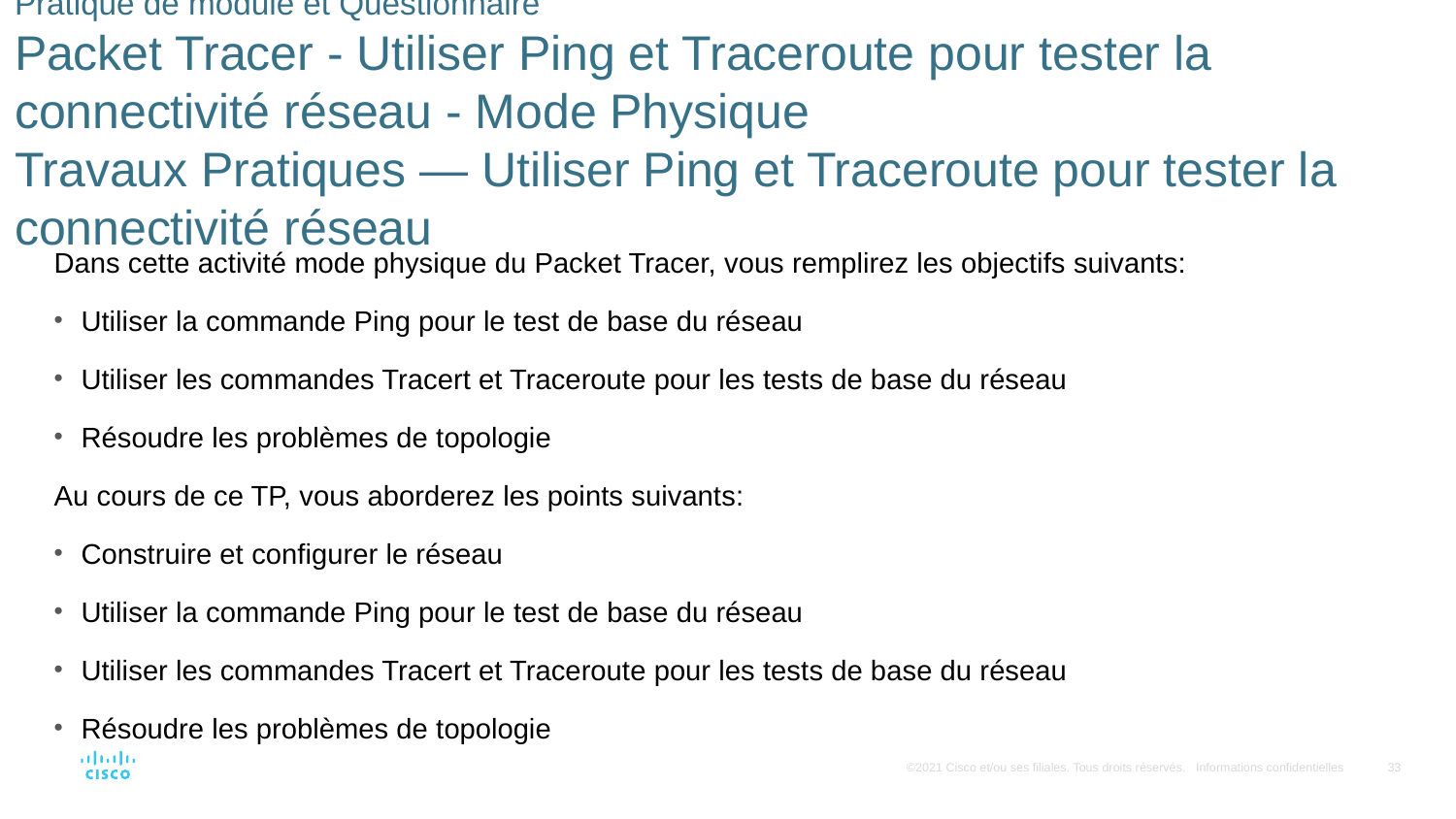

# Pratique de module et Questionnaire Packet Tracer - Utiliser Ping et Traceroute pour tester la connectivité réseau - Mode Physique Travaux Pratiques — Utiliser Ping et Traceroute pour tester la connectivité réseau
Dans cette activité mode physique du Packet Tracer, vous remplirez les objectifs suivants:
Utiliser la commande Ping pour le test de base du réseau
Utiliser les commandes Tracert et Traceroute pour les tests de base du réseau
Résoudre les problèmes de topologie
Au cours de ce TP, vous aborderez les points suivants:
Construire et configurer le réseau
Utiliser la commande Ping pour le test de base du réseau
Utiliser les commandes Tracert et Traceroute pour les tests de base du réseau
Résoudre les problèmes de topologie